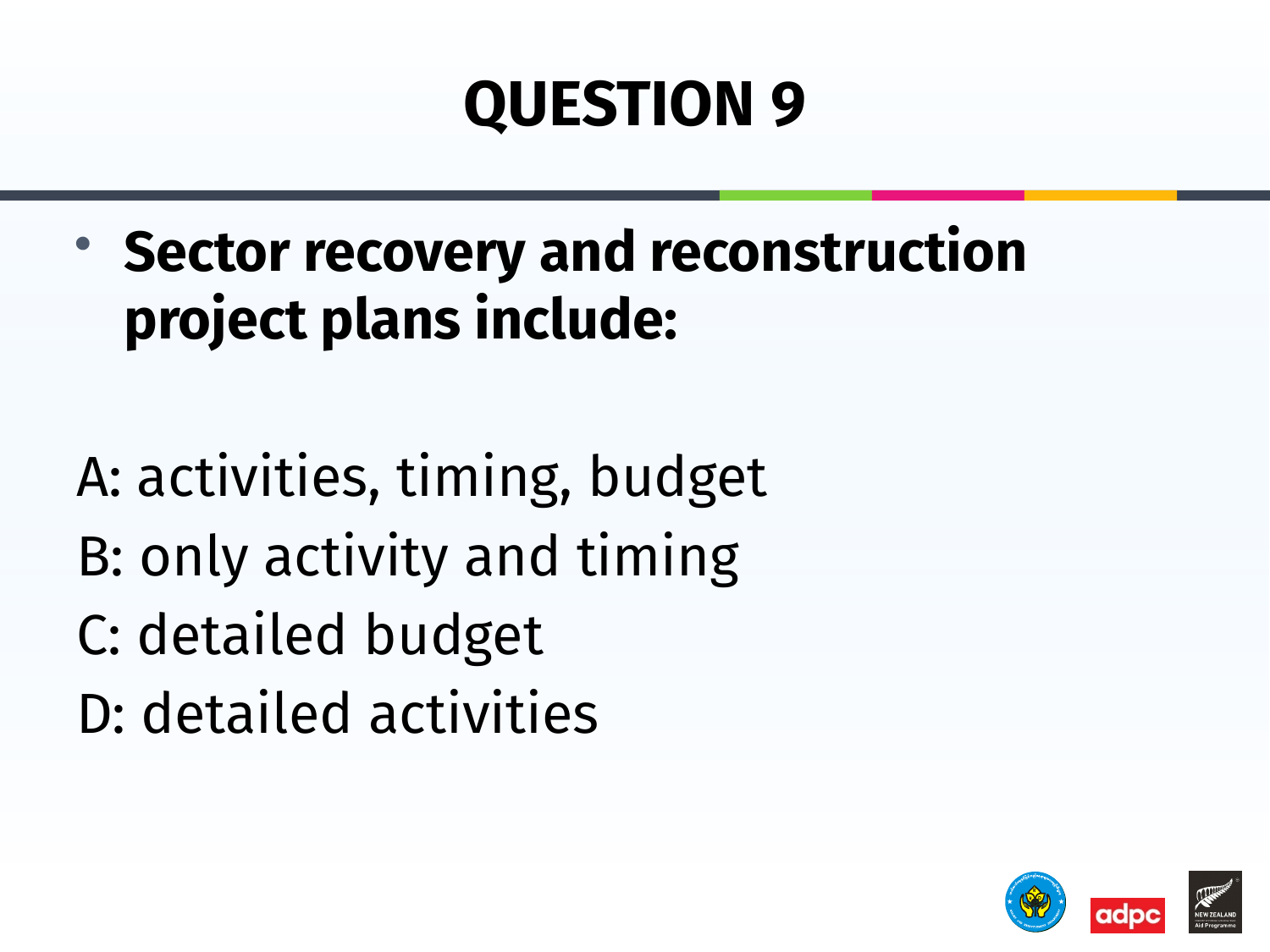

# QUESTION 9
Sector recovery and reconstruction project plans include:

A: activities, timing, budget
B: only activity and timing
C: detailed budget
D: detailed activities